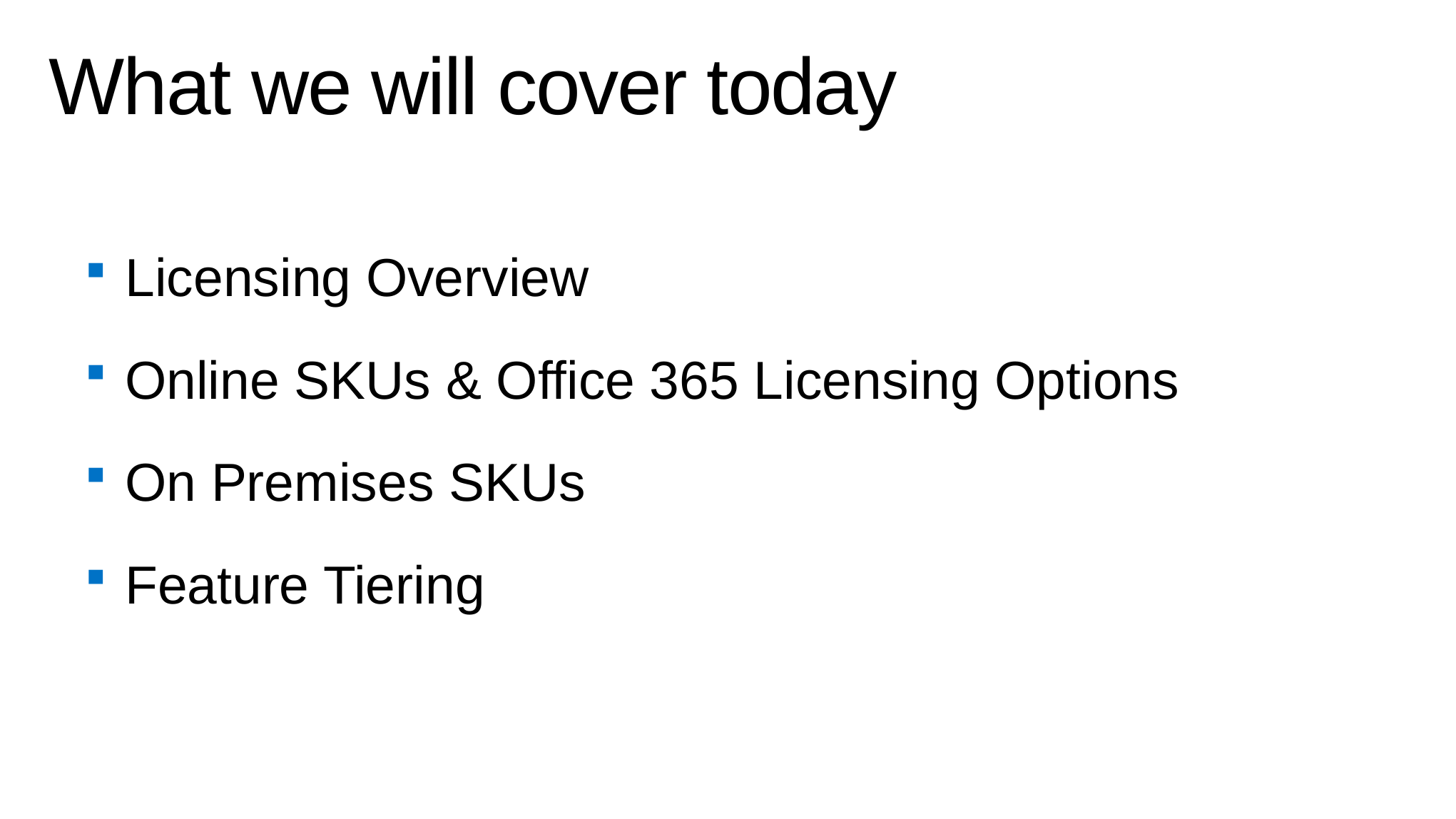

# What we will cover today
Licensing Overview
Online SKUs & Office 365 Licensing Options
On Premises SKUs
Feature Tiering